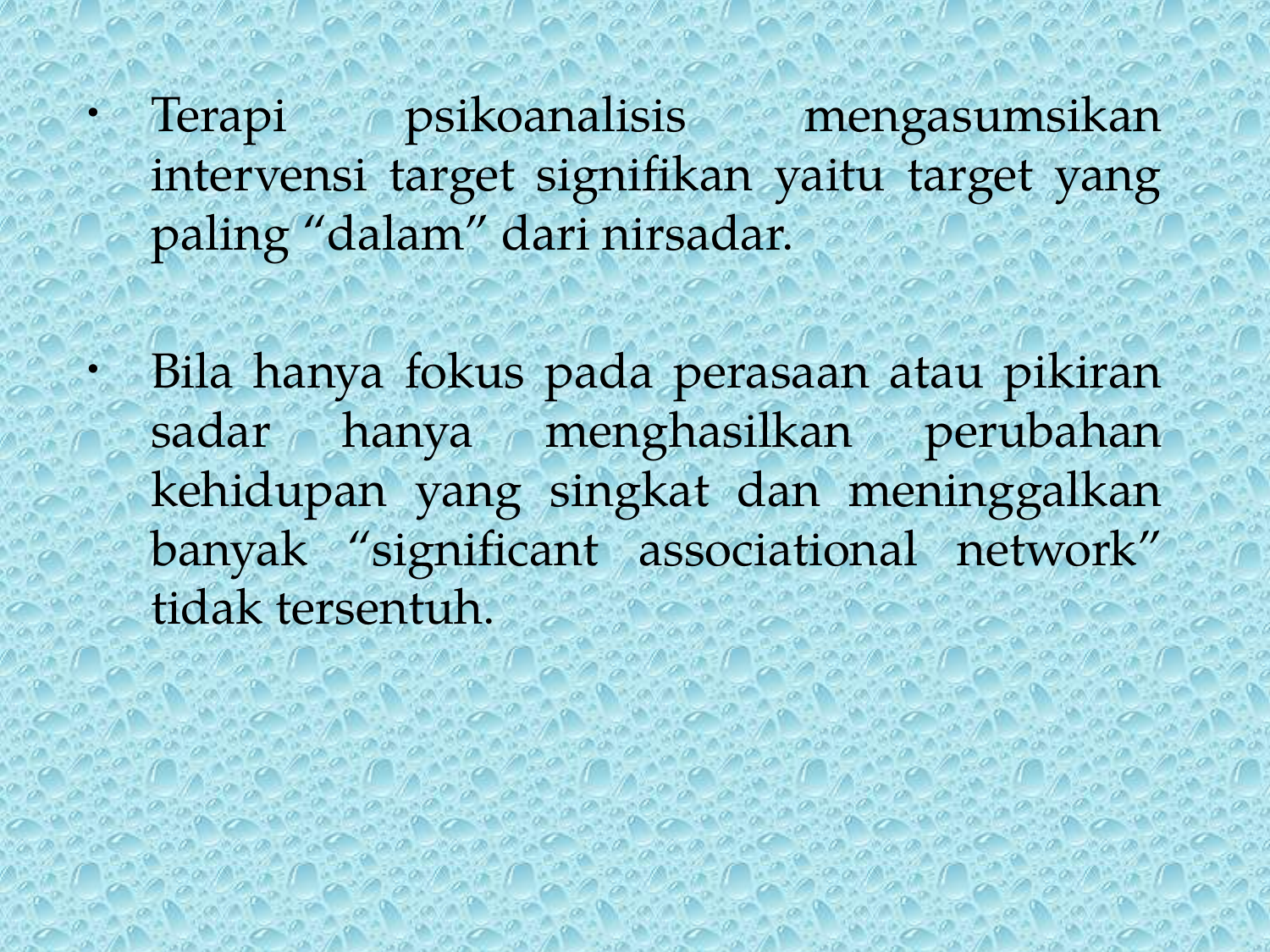

Terapi psikoanalisis mengasumsikan intervensi target signifikan yaitu target yang paling “dalam” dari nirsadar.

Bila hanya fokus pada perasaan atau pikiran sadar hanya menghasilkan perubahan kehidupan yang singkat dan meninggalkan banyak “significant associational network” tidak tersentuh.